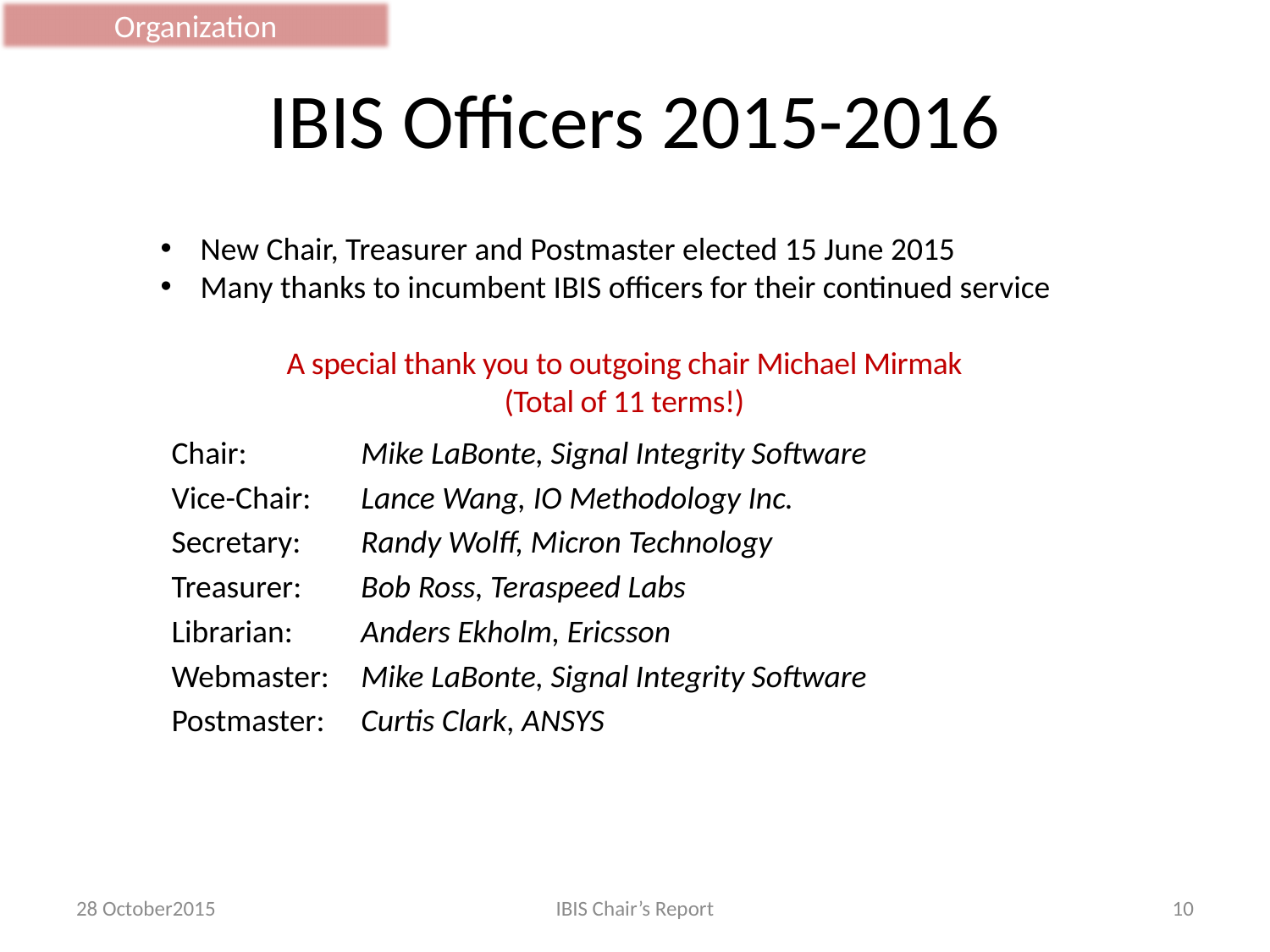

Organization
# IBIS Officers 2015-2016
New Chair, Treasurer and Postmaster elected 15 June 2015
Many thanks to incumbent IBIS officers for their continued service

A special thank you to outgoing chair Michael Mirmak
(Total of 11 terms!)
| Chair: | Mike LaBonte, Signal Integrity Software |
| --- | --- |
| Vice-Chair: | Lance Wang, IO Methodology Inc. |
| Secretary: | Randy Wolff, Micron Technology |
| Treasurer: | Bob Ross, Teraspeed Labs |
| Librarian: | Anders Ekholm, Ericsson |
| Webmaster: | Mike LaBonte, Signal Integrity Software |
| Postmaster: | Curtis Clark, ANSYS |
28 October2015
IBIS Chair’s Report
10